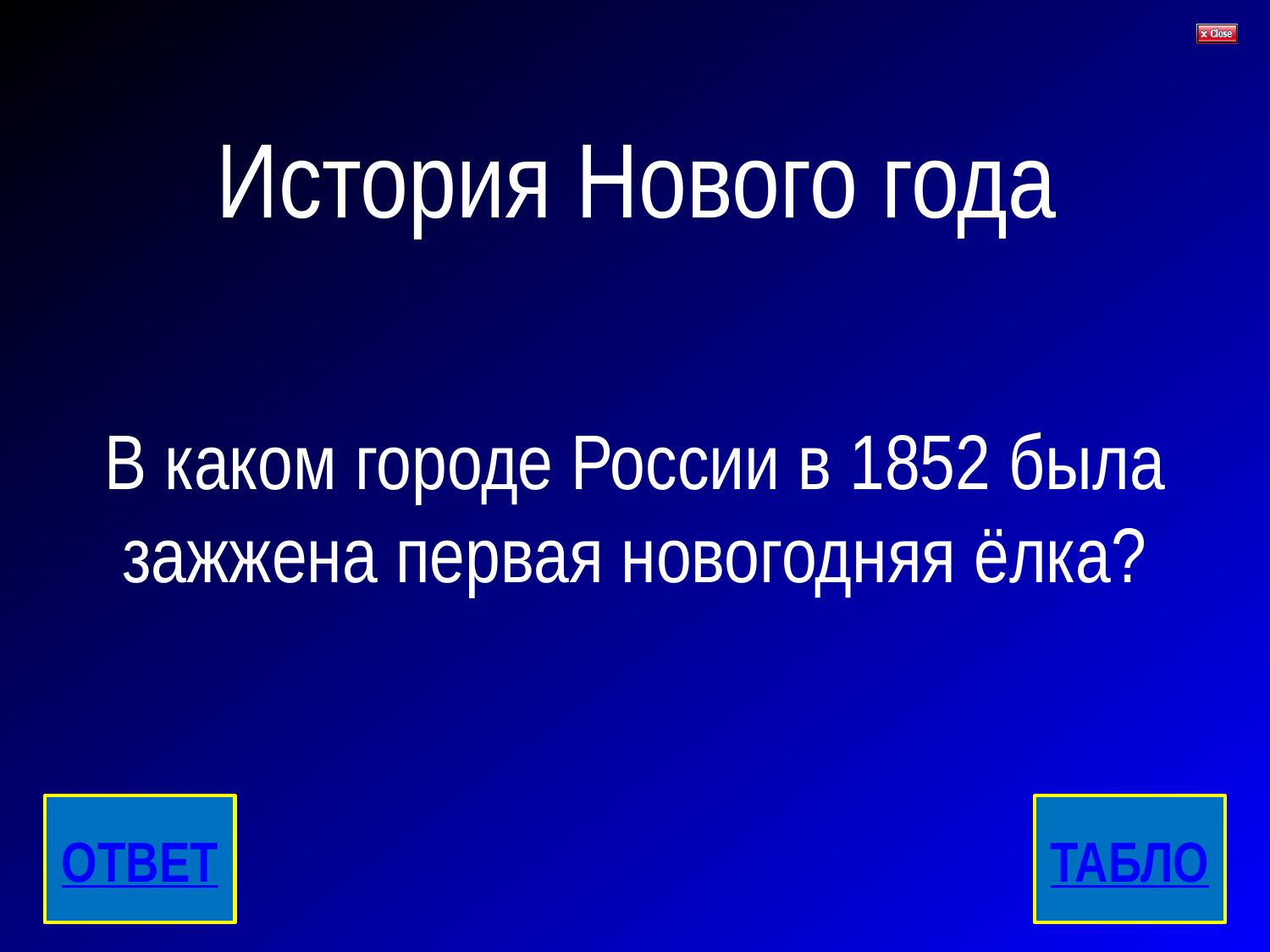

# История Нового года

В каком городе России в 1852 была зажжена первая новогодняя ёлка?
ОТВЕТ
ТАБЛО